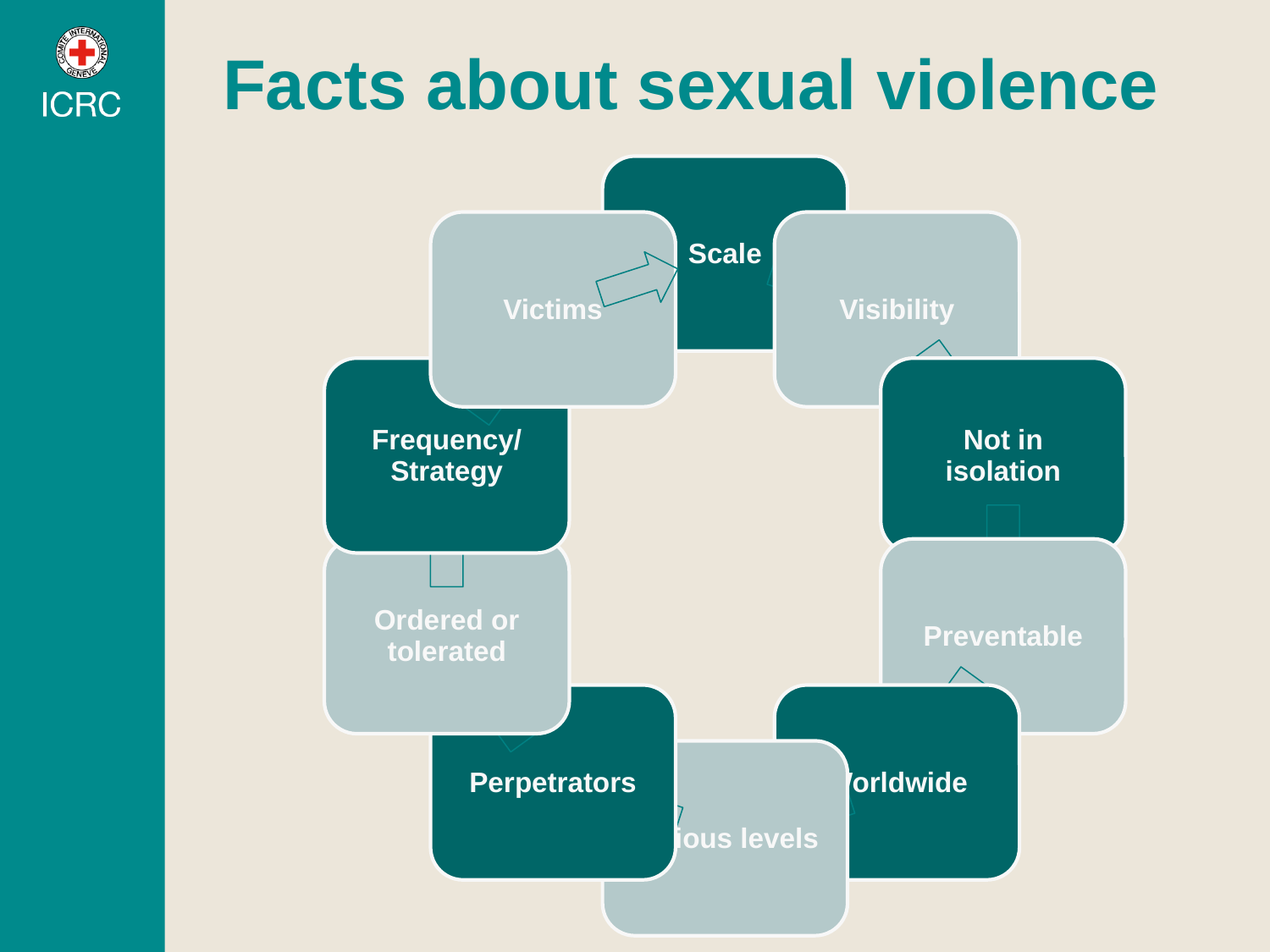

# Facts about sexual violence
Scale
Visibility
Not in isolation
Preventable
Worldwide
Various levels
Perpetrators
Frequency/Strategy
Ordered or tolerated
Victims